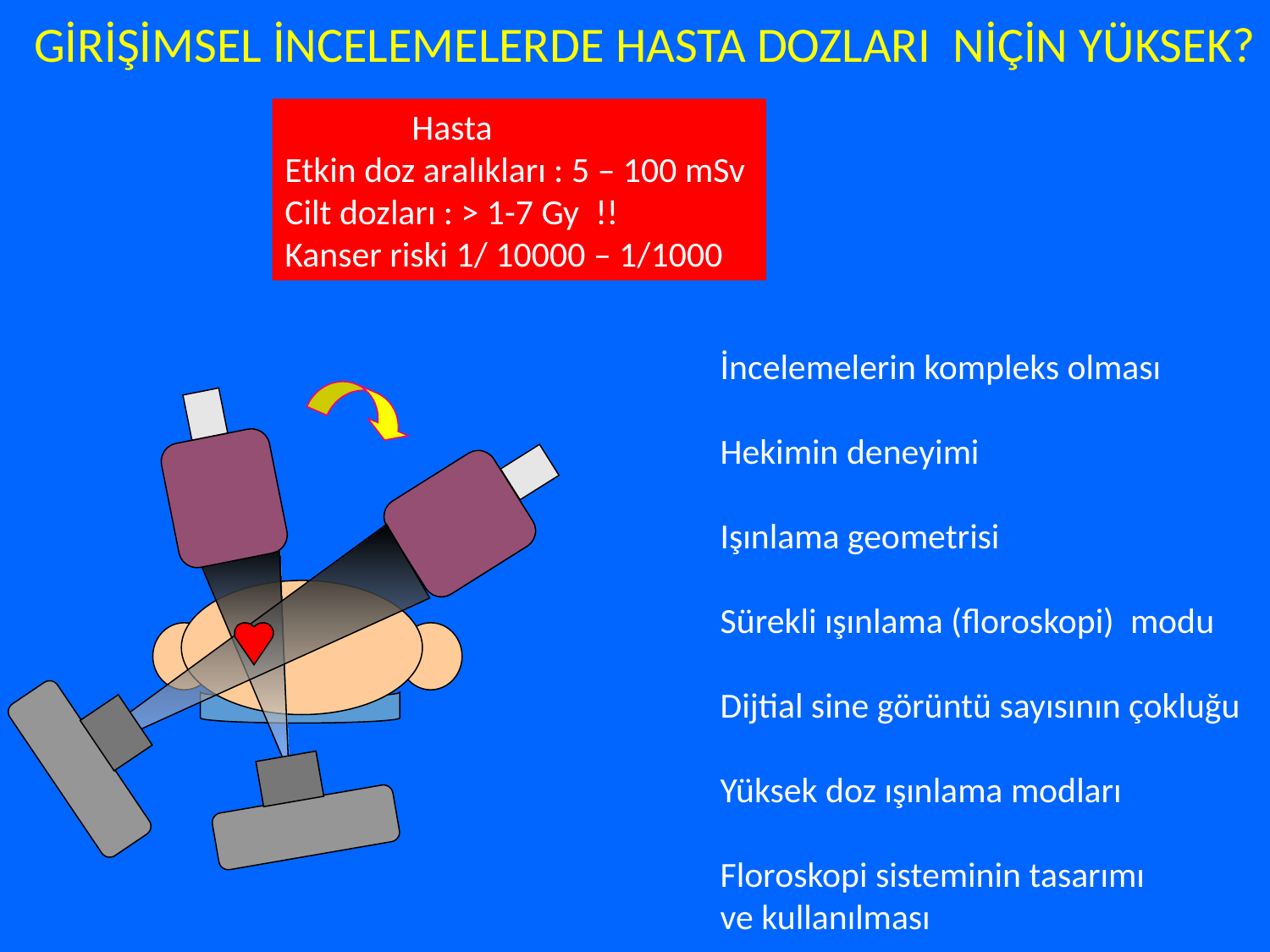

GİRİŞİMSEL İNCELEMELERDE HASTA DOZLARI  NİÇİN YÜKSEK?
	Hasta
Etkin doz aralıkları : 5 – 100 mSv
Cilt dozları : > 1-7 Gy  !!
Kanser riski 1/ 10000 – 1/1000
İncelemelerin kompleks olması

Hekimin deneyimi

Işınlama geometrisi

Sürekli ışınlama (floroskopi)  modu

Dijtial sine görüntü sayısının çokluğu

Yüksek doz ışınlama modları

Floroskopi sisteminin tasarımı
ve kullanılması